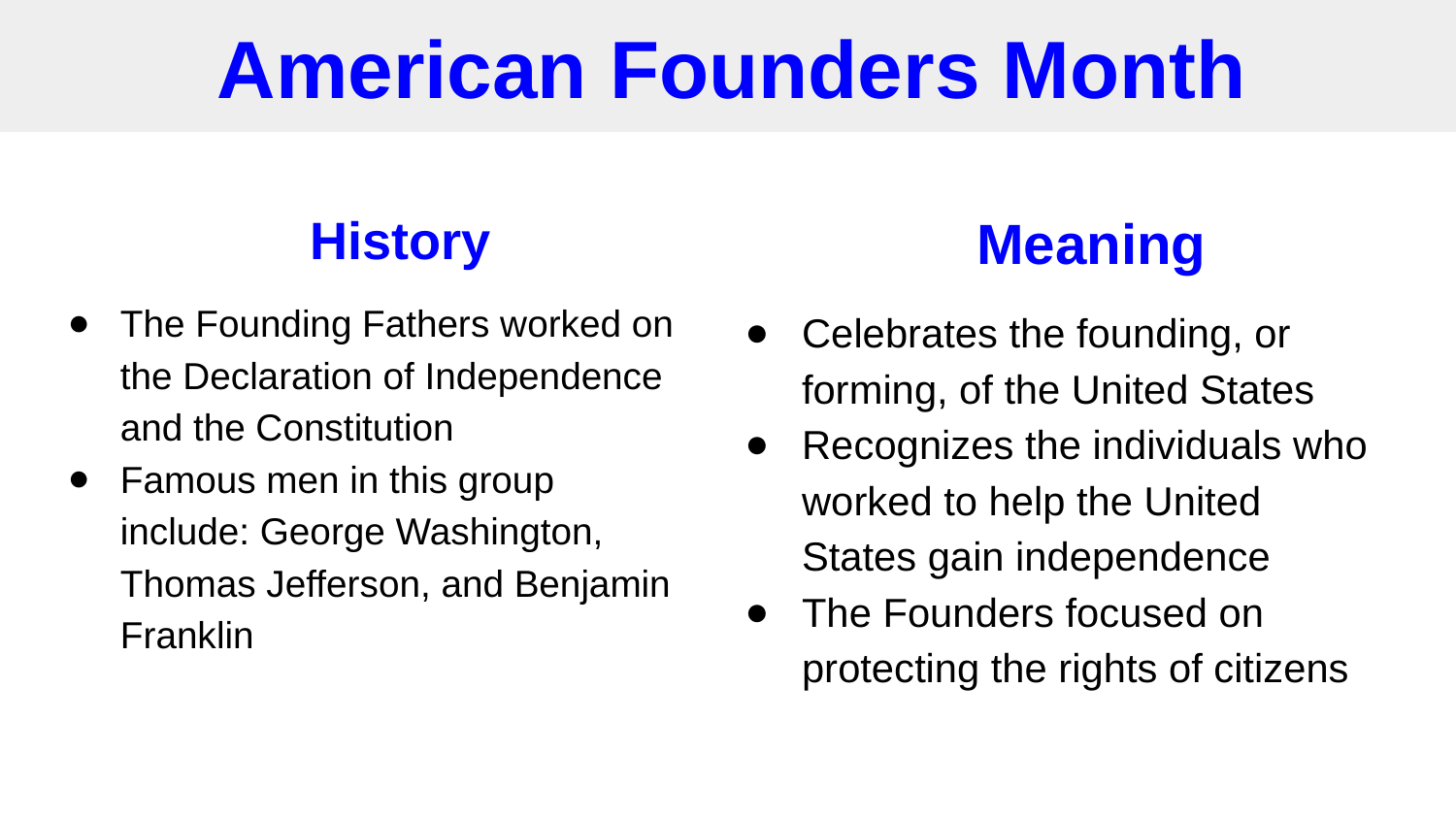

# American Founders Month
History
The Founding Fathers worked on the Declaration of Independence and the Constitution
Famous men in this group include: George Washington, Thomas Jefferson, and Benjamin Franklin
Meaning
Celebrates the founding, or forming, of the United States
Recognizes the individuals who worked to help the United States gain independence
The Founders focused on protecting the rights of citizens